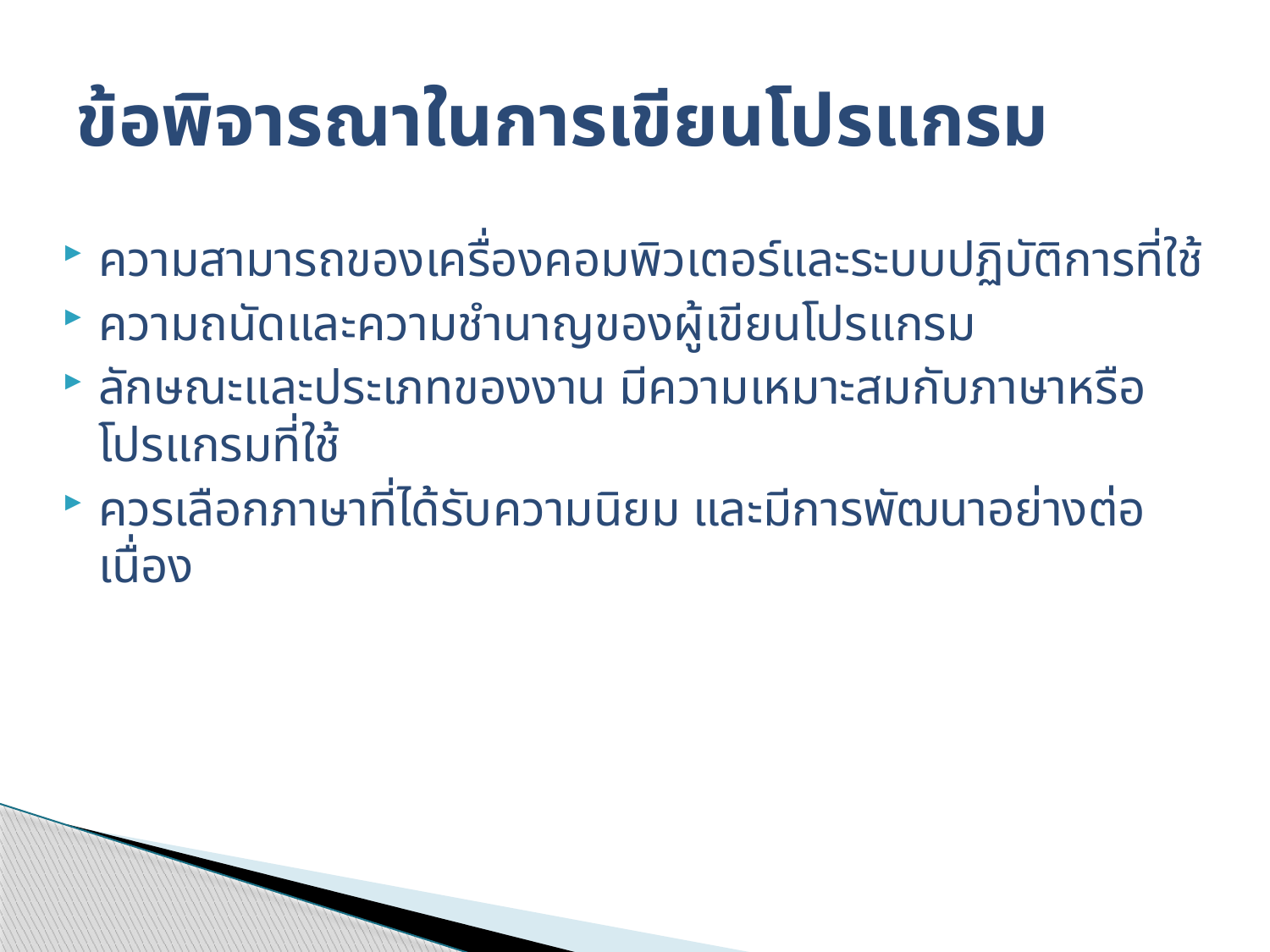

# ข้อพิจารณาในการเขียนโปรแกรม
ความสามารถของเครื่องคอมพิวเตอร์และระบบปฏิบัติการที่ใช้
ความถนัดและความชำนาญของผู้เขียนโปรแกรม
ลักษณะและประเภทของงาน มีความเหมาะสมกับภาษาหรือโปรแกรมที่ใช้
ควรเลือกภาษาที่ได้รับความนิยม และมีการพัฒนาอย่างต่อเนื่อง